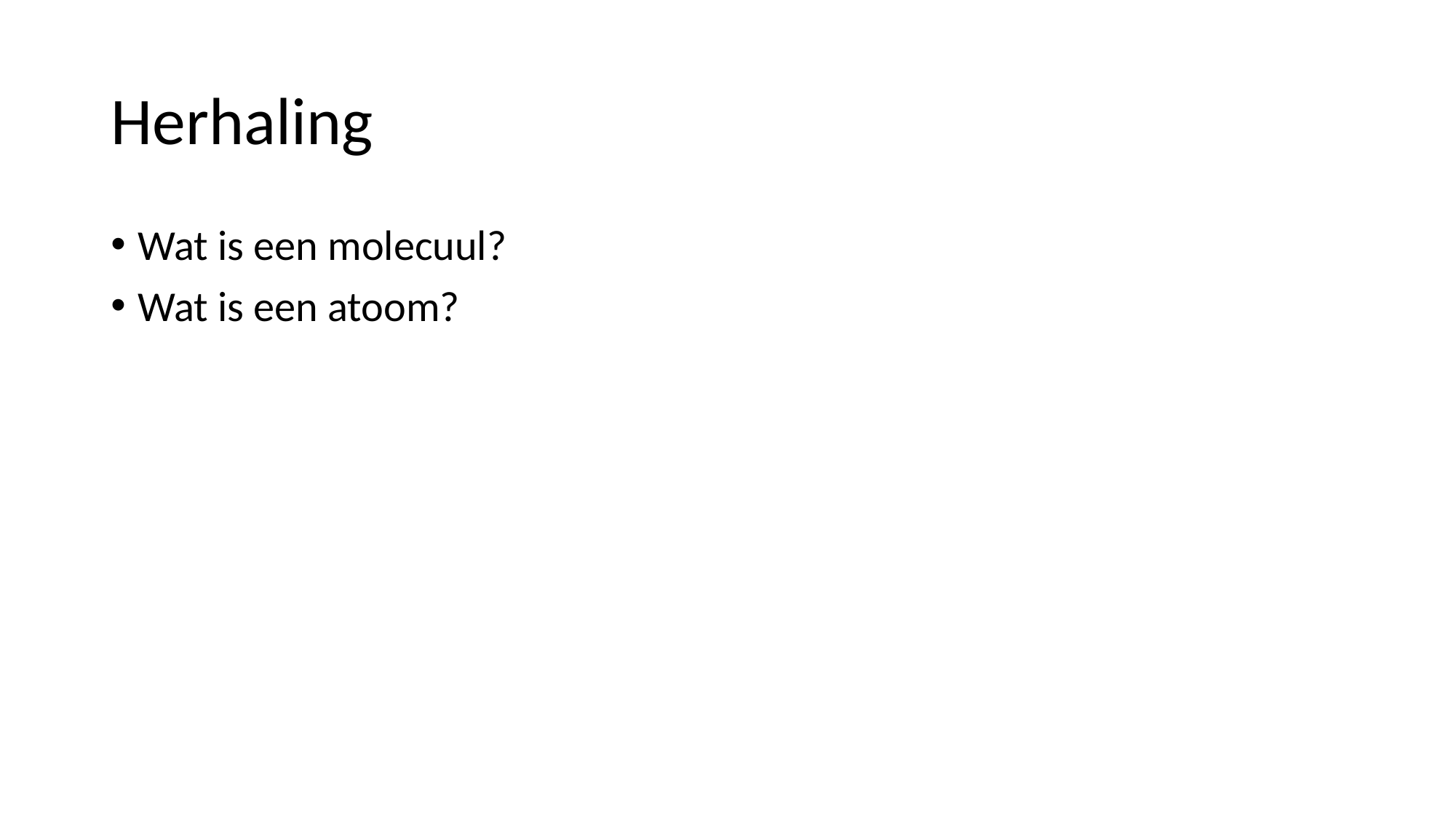

# Herhaling
Wat is een molecuul?
Wat is een atoom?